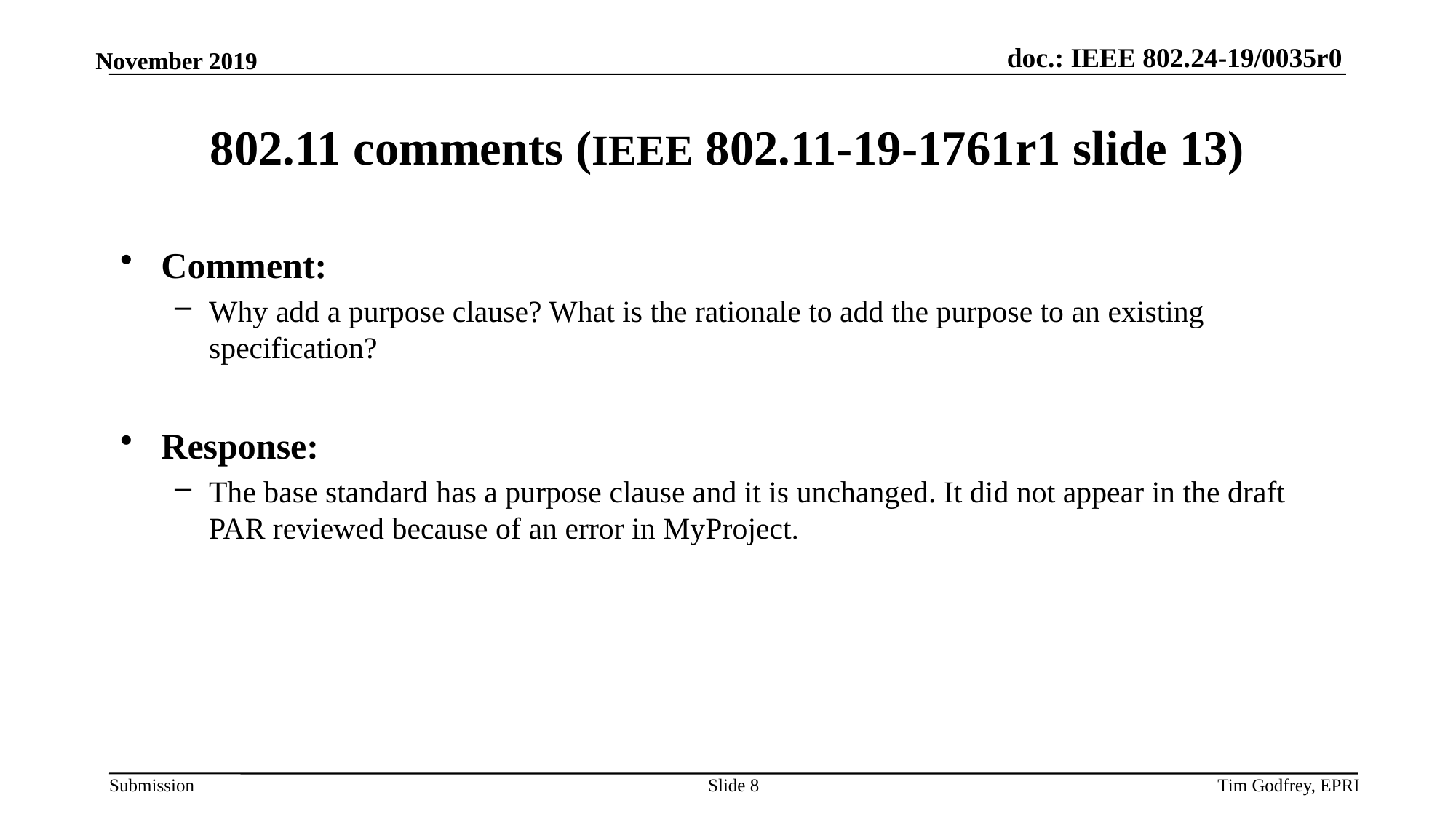

# 802.11 comments (IEEE 802.11-19-1761r1 slide 13)
Comment:
Why add a purpose clause? What is the rationale to add the purpose to an existing specification?

Response:
The base standard has a purpose clause and it is unchanged. It did not appear in the draft PAR reviewed because of an error in MyProject.
Slide 8
Tim Godfrey, EPRI